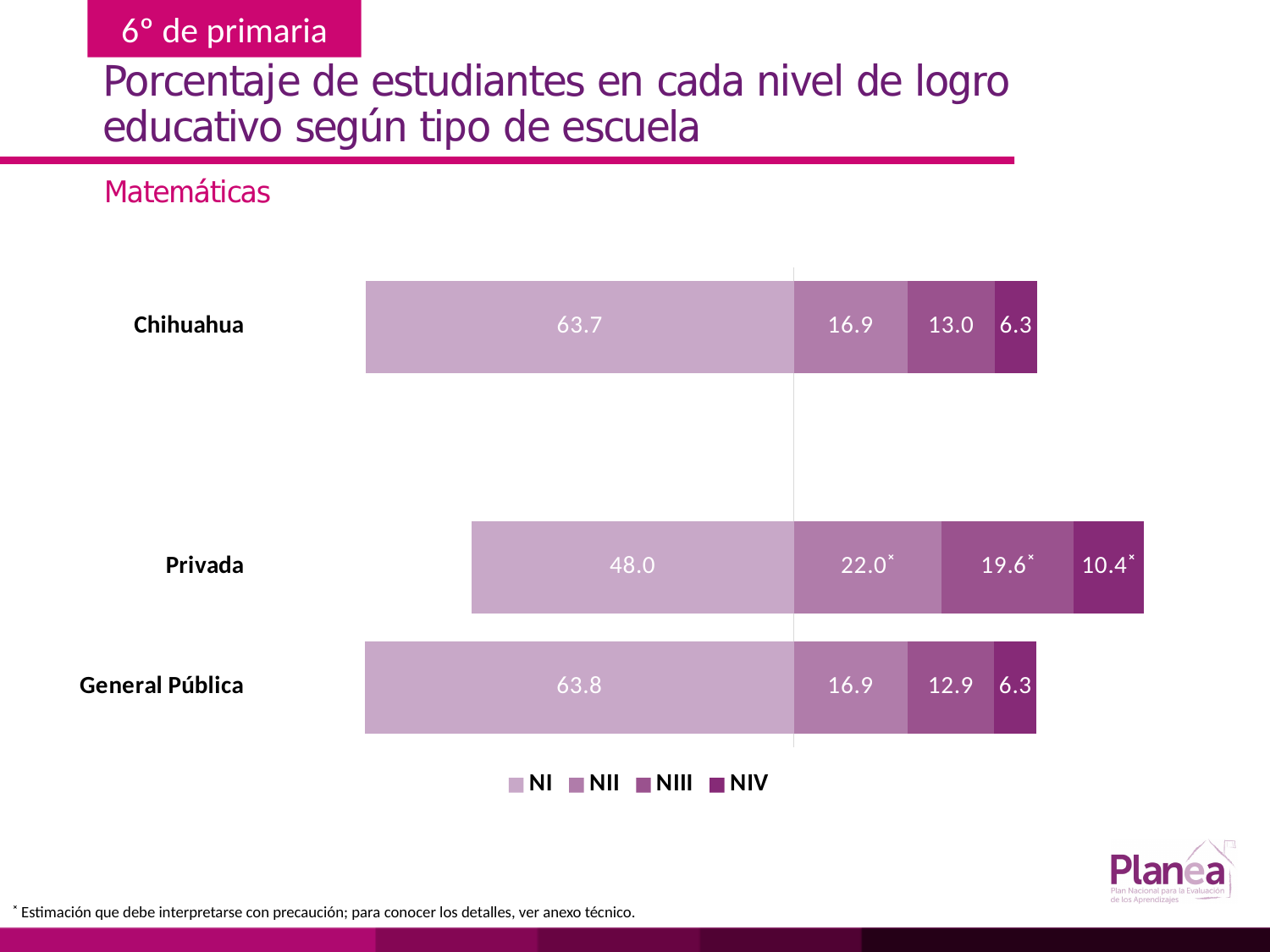

# Porcentaje de estudiantes en cada nivel de logro educativo según tipo de escuela

Matemáticas

### Chart

| Category |  |  |  |  |
|---|---|---|---|---|
| General Pública | -63.8 | 16.9 | 12.9 | 6.3 |
| Privada | -48.0 | 22.0 | 19.6 | 10.4 |
|  | None | None | None | None |
| Chihuahua | -63.7 | 16.9 | 13.0 | 6.3 |
˟ Estimación que debe interpretarse con precaución; para conocer los detalles, ver anexo técnico.